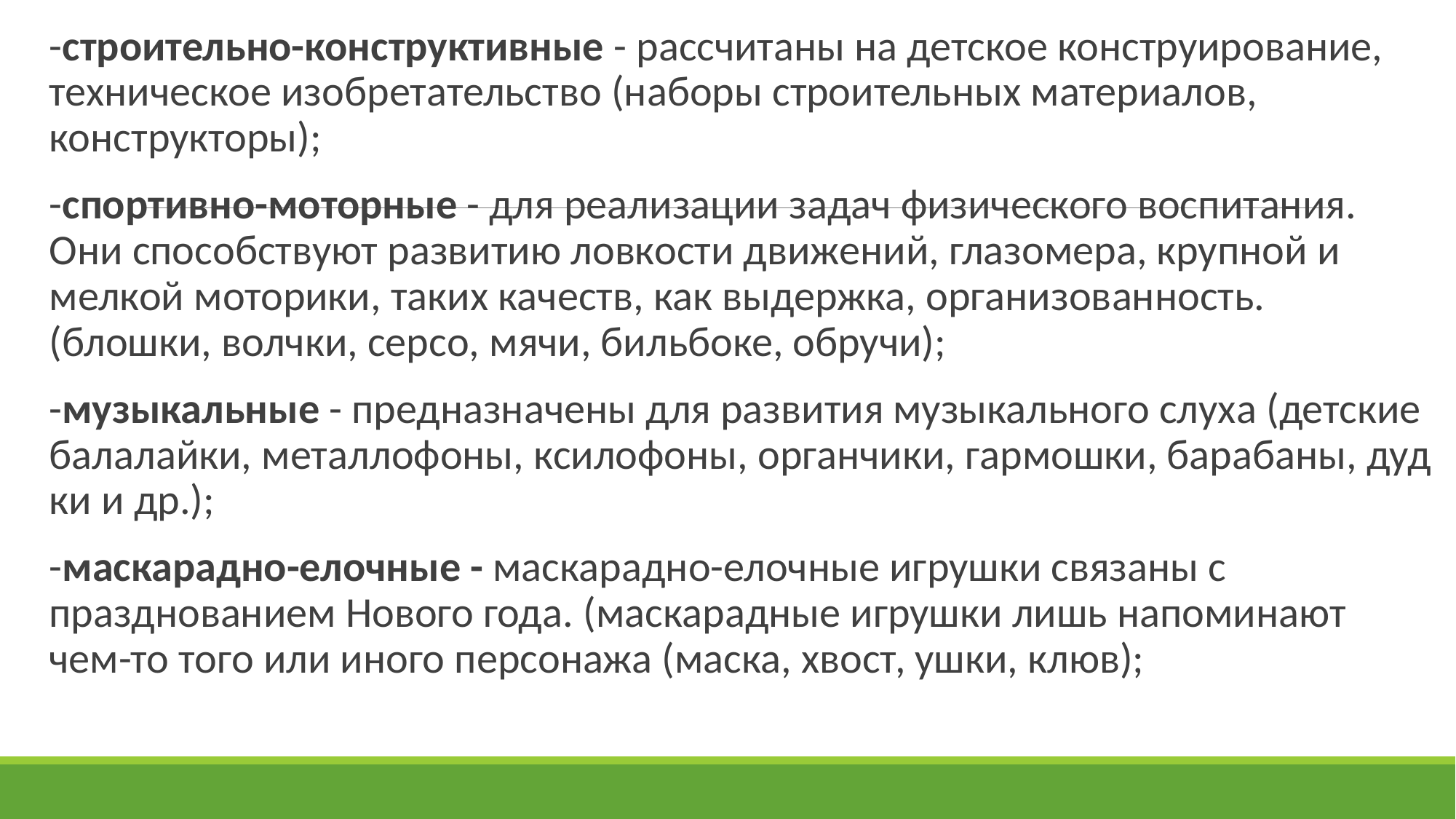

-строительно-конструктивные - рассчитаны на детское конструирование, техническое изобретательство (наборы строительных материалов, конструкторы);
-спортивно-моторные - для реализации задач физического воспитания. Они способствуют развитию ловкости движений, глазомера, крупной и мелкой мо­торики, таких качеств, как выдержка, организованность. (блошки, волчки, серсо, мячи, бильбоке, обручи);
-музыкальные - предназначены для развития музыкального слуха (детские балалайки, метал­лофоны, ксилофоны, органчики, гармошки, барабаны, дуд­ки и др.);
-маскарадно-елочные - маскарадно-елочные игрушки связаны с празднованием Нового года. (маскарадные игрушки лишь напоминают чем-то того или иного персонажа (маска, хвост, ушки, клюв);